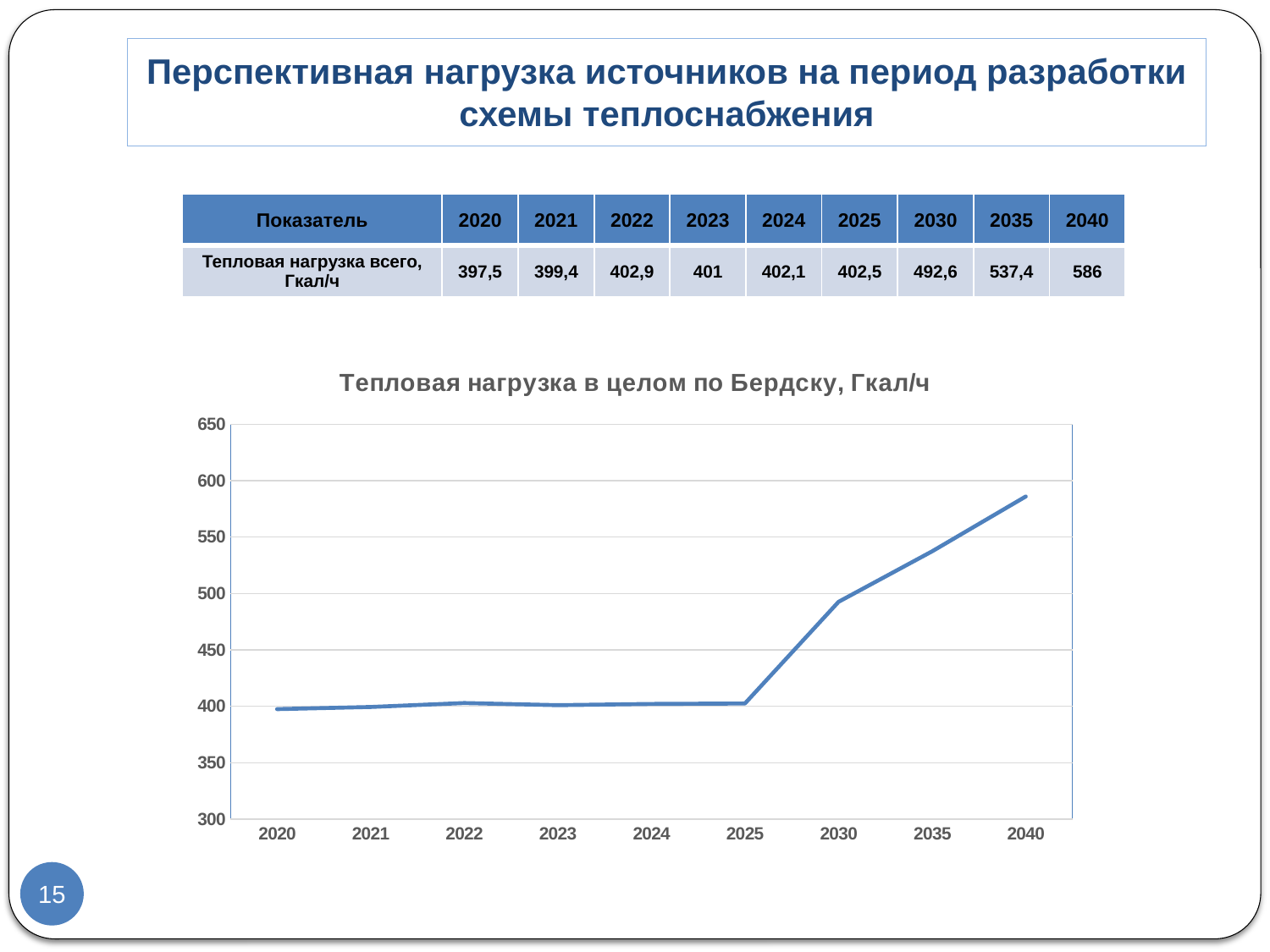

# Перспективная нагрузка источников на период разработки схемы теплоснабжения
| Показатель | 2020 | 2021 | 2022 | 2023 | 2024 | 2025 | 2030 | 2035 | 2040 |
| --- | --- | --- | --- | --- | --- | --- | --- | --- | --- |
| Тепловая нагрузка всего, Гкал/ч | 397,5 | 399,4 | 402,9 | 401 | 402,1 | 402,5 | 492,6 | 537,4 | 586 |

### Chart:

| Category |  |
|---|---|
| 2020 | 397.5 |
| 2021 | 399.4 |
| 2022 | 402.9 |
| 2023 | 401.0 |
| 2024 | 402.1 |
| 2025 | 402.5 |
| 2030 | 492.6 |
| 2035 | 537.4 |
| 2040 | 586.0 |
15